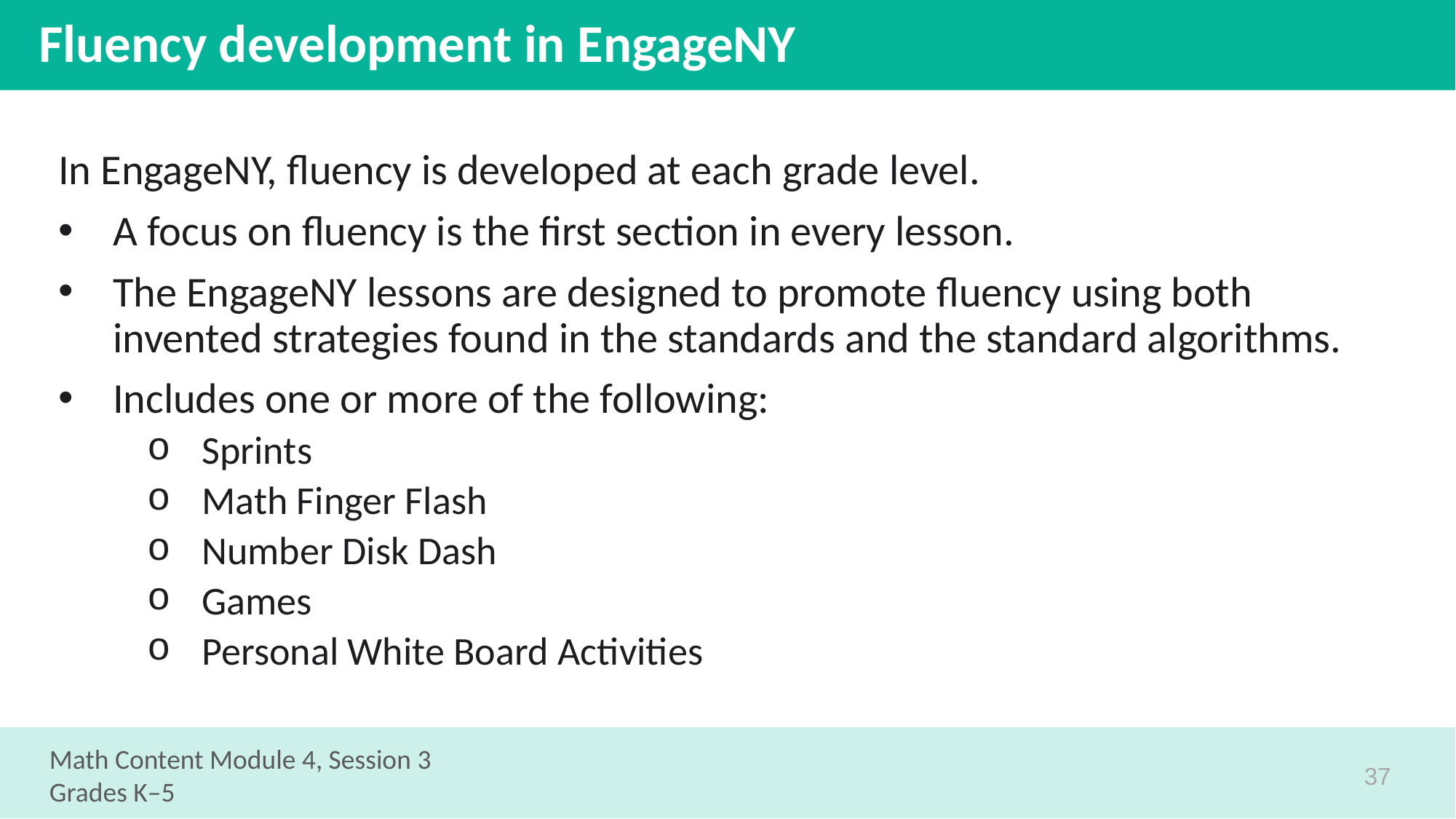

# Fluency development in EngageNY
In EngageNY, fluency is developed at each grade level.
A focus on fluency is the first section in every lesson.
The EngageNY lessons are designed to promote fluency using both invented strategies found in the standards and the standard algorithms.
Includes one or more of the following:
Sprints
Math Finger Flash
Number Disk Dash
Games
Personal White Board Activities
Math Content Module 4, Session 3
Grades K–5
37